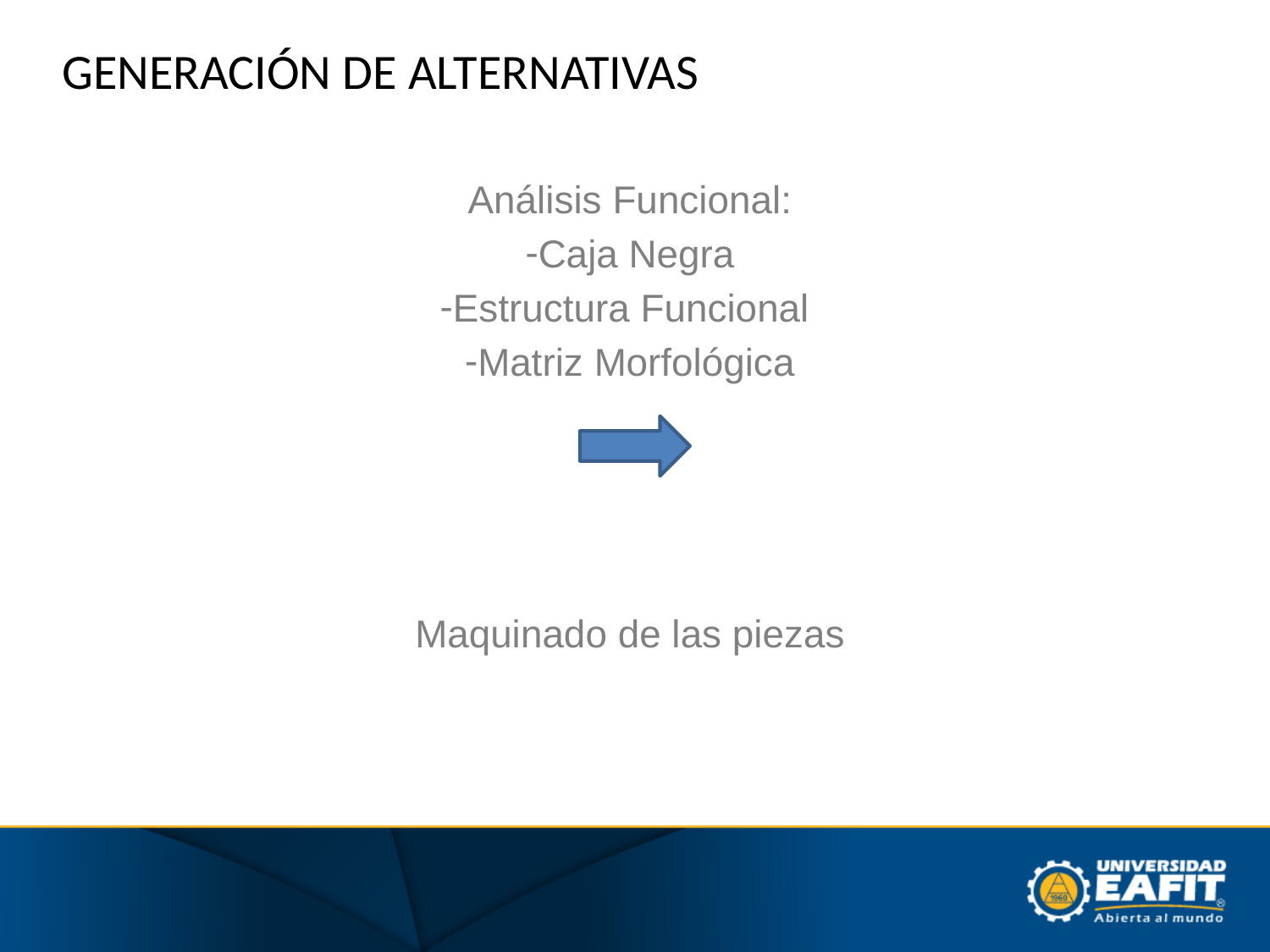

# GENERACIÓN DE ALTERNATIVAS
Análisis Funcional:
Caja Negra
Estructura Funcional
Matriz Morfológica

Maquinado de las piezas